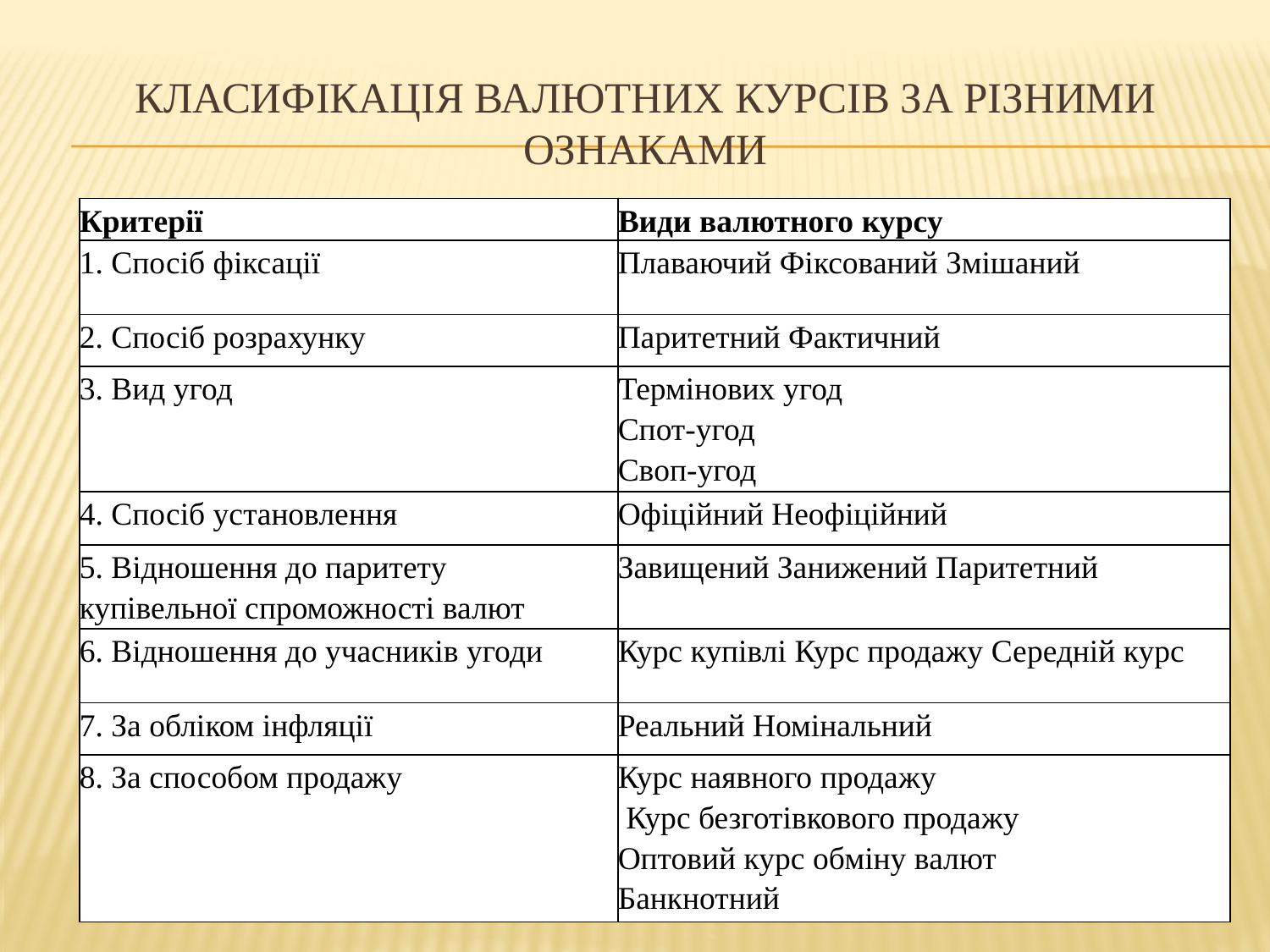

# КЛАСИФІКАЦІЯ ВАЛЮТНИХ КУРСІВ ЗА РІЗНИМИ ОЗНАКАМИ
| Критерії | Види валютного курсу |
| --- | --- |
| 1. Спосіб фіксації | Плаваючий Фіксований Змішаний |
| 2. Спосіб розрахунку | Паритетний Фактичний |
| 3. Вид угод | Термінових угод Спот-угод Своп-угод |
| 4. Спосіб установлення | Офіційний Неофіційний |
| 5. Відношення до паритету купівельної спроможності валют | Завищений Занижений Паритетний |
| 6. Відношення до учасників угоди | Курс купівлі Курс продажу Середній курс |
| 7. За обліком інфляції | Реальний Номінальний |
| 8. За способом продажу | Курс наявного продажу Курс безготівкового продажу Оптовий курс обміну валют Банкнотний |